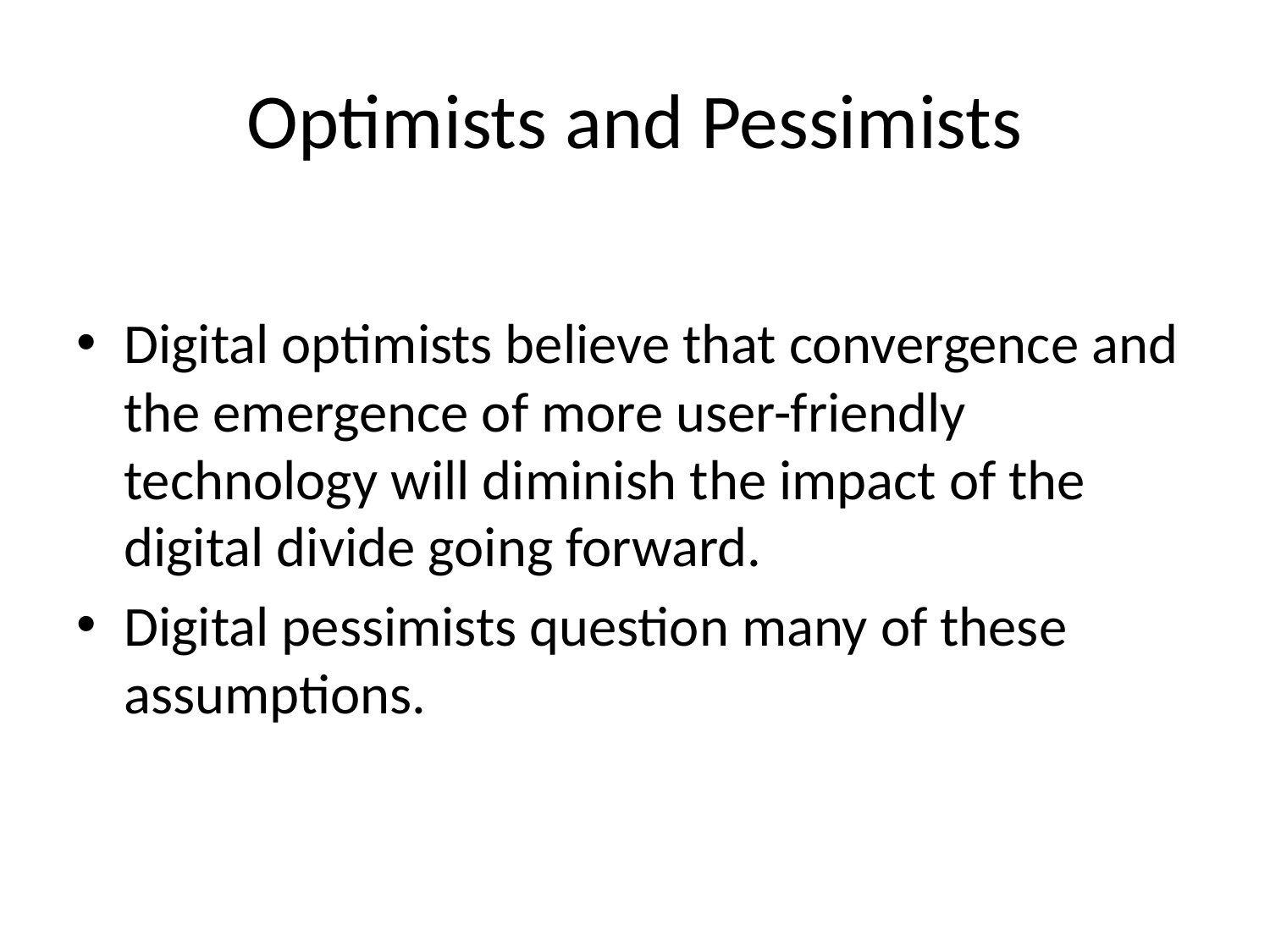

# Optimists and Pessimists

Digital optimists believe that convergence and the emergence of more user-friendly technology will diminish the impact of the digital divide going forward.
Digital pessimists question many of these assumptions.